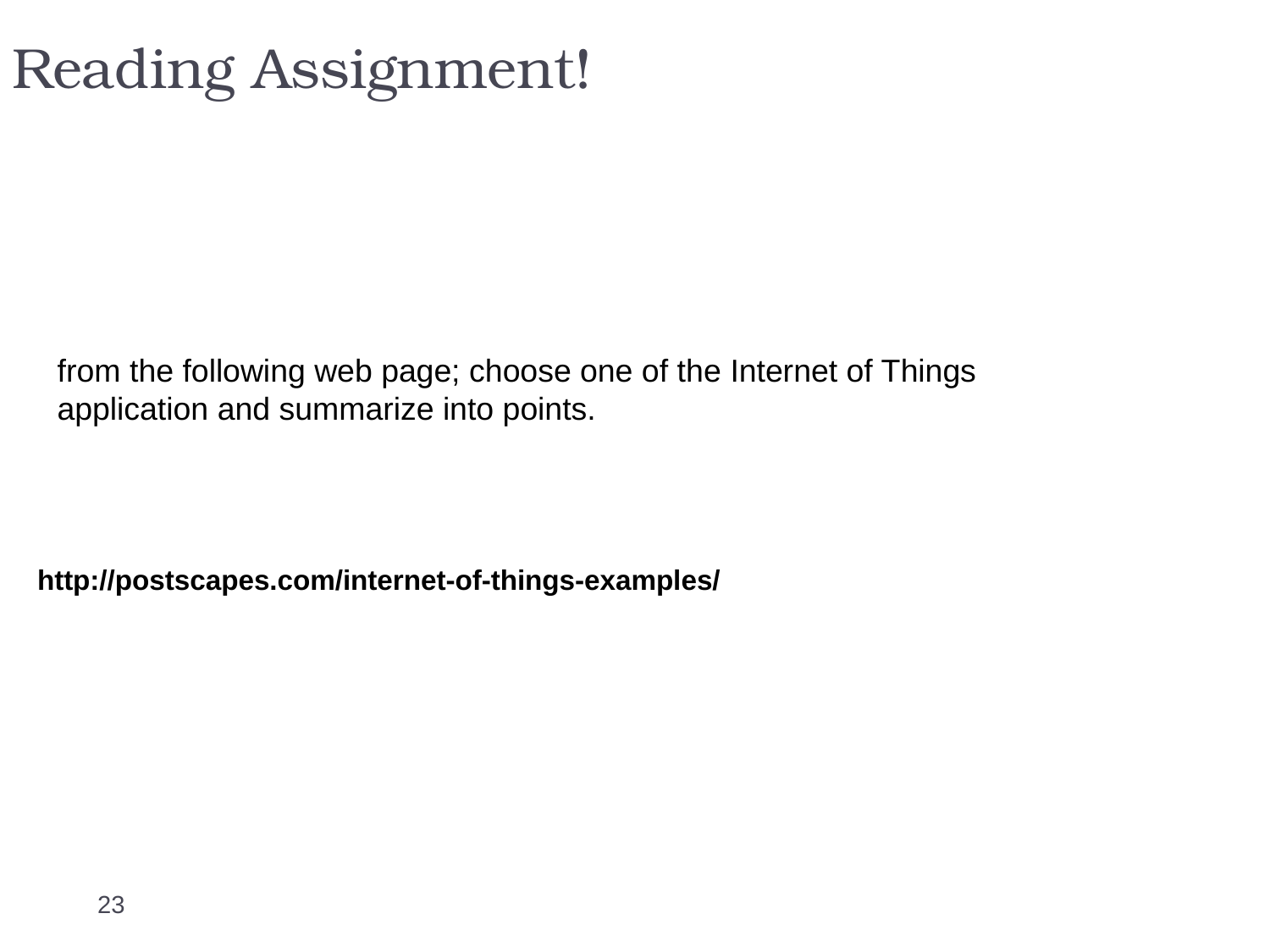

Reading Assignment!
from the following web page; choose one of the Internet of Things application and summarize into points.
http://postscapes.com/internet-of-things-examples/
23